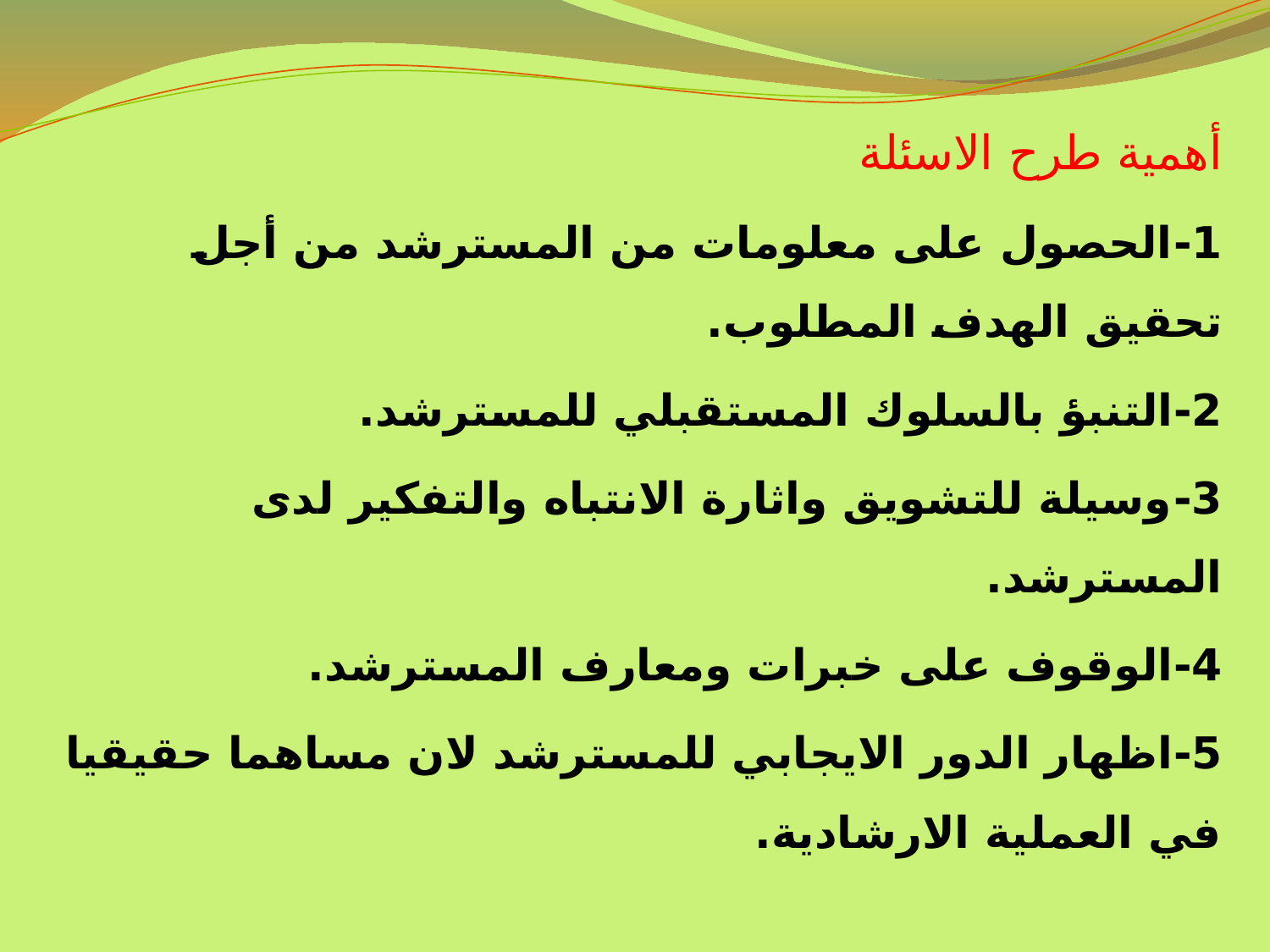

أهمية طرح الاسئلة
1-	الحصول على معلومات من المسترشد من أجل تحقيق الهدف المطلوب.
2-	التنبؤ بالسلوك المستقبلي للمسترشد.
3-	وسيلة للتشويق واثارة الانتباه والتفكير لدى المسترشد.
4-	الوقوف على خبرات ومعارف المسترشد.
5-	اظهار الدور الايجابي للمسترشد لان مساهما حقيقيا في العملية الارشادية.